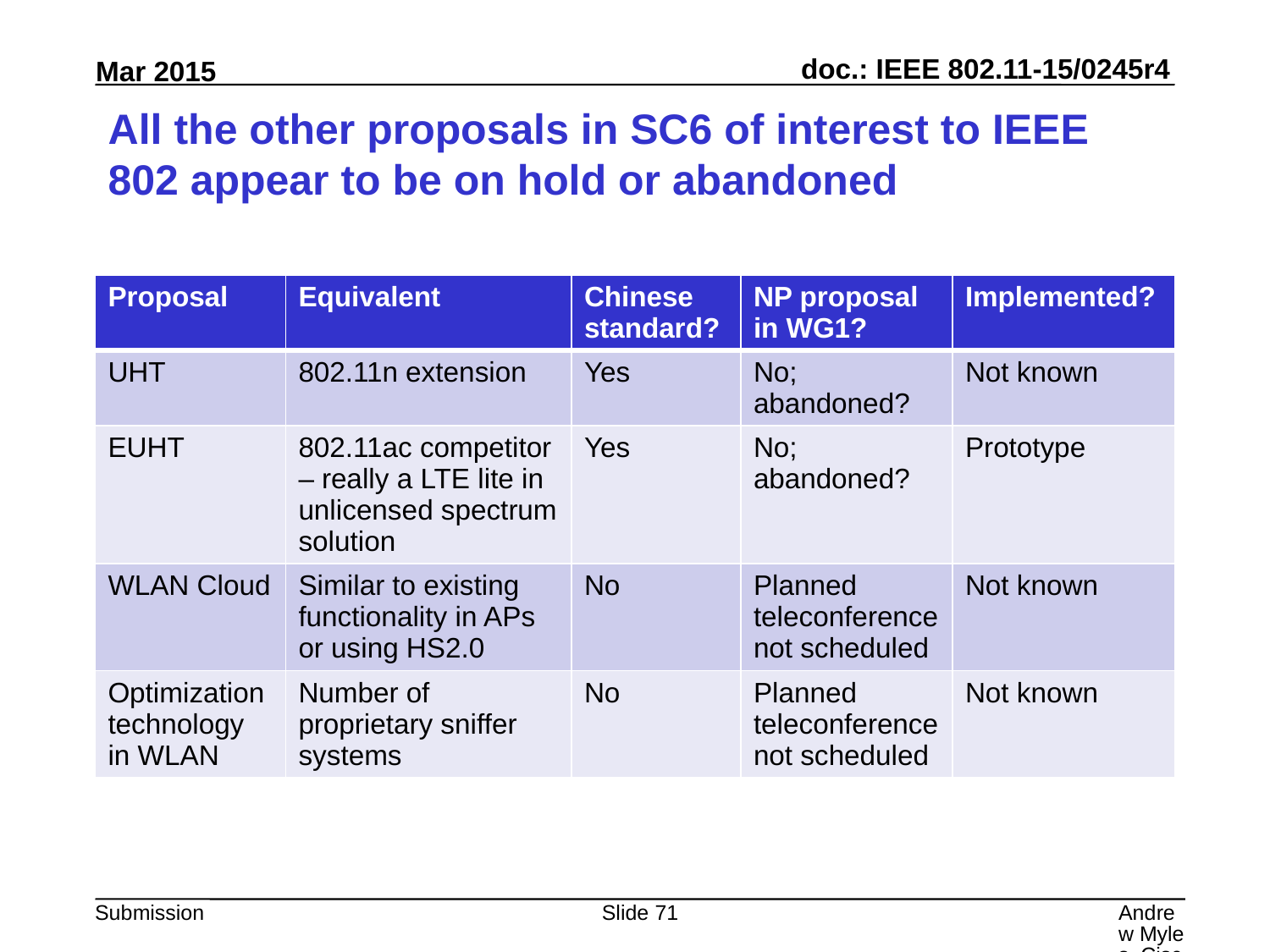

# All the other proposals in SC6 of interest to IEEE 802 appear to be on hold or abandoned
| Proposal | Equivalent | Chinese standard? | NP proposal in WG1? | Implemented? |
| --- | --- | --- | --- | --- |
| UHT | 802.11n extension | Yes | No; abandoned? | Not known |
| EUHT | 802.11ac competitor – really a LTE lite in unlicensed spectrum solution | Yes | No; abandoned? | Prototype |
| WLAN Cloud | Similar to existing functionality in APs or using HS2.0 | No | Planned teleconference not scheduled | Not known |
| Optimization technology in WLAN | Number of proprietary sniffer systems | No | Planned teleconference not scheduled | Not known |
Slide 71
Andrew Myles, Cisco